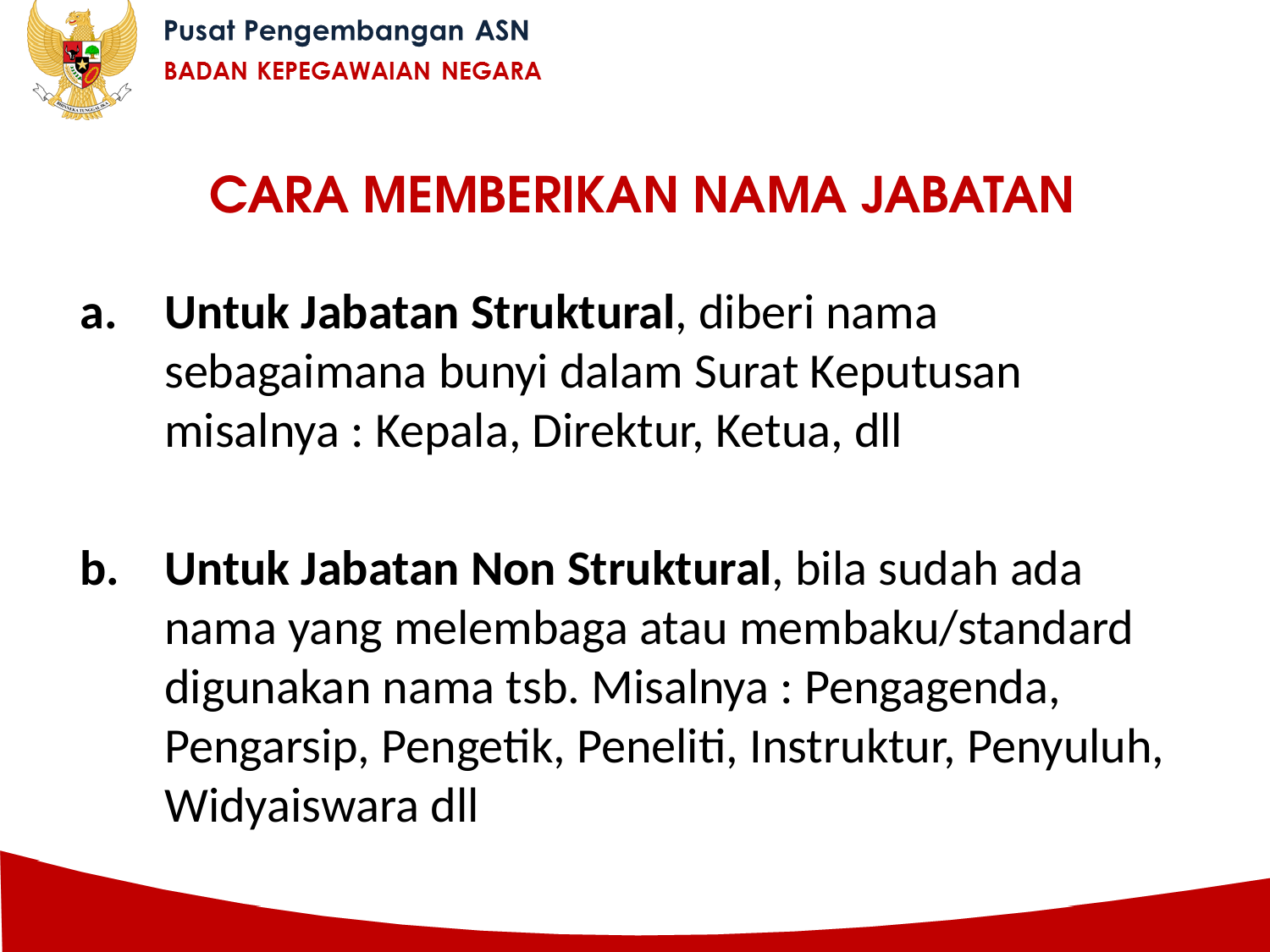

CARA MEMBERIKAN NAMA JABATAN
a. 	Untuk Jabatan Struktural, diberi nama sebagaimana bunyi dalam Surat Keputusan misalnya : Kepala, Direktur, Ketua, dll

b.	Untuk Jabatan Non Struktural, bila sudah ada nama yang melembaga atau membaku/standard digunakan nama tsb. Misalnya : Pengagenda, Pengarsip, Pengetik, Peneliti, Instruktur, Penyuluh, Widyaiswara dll